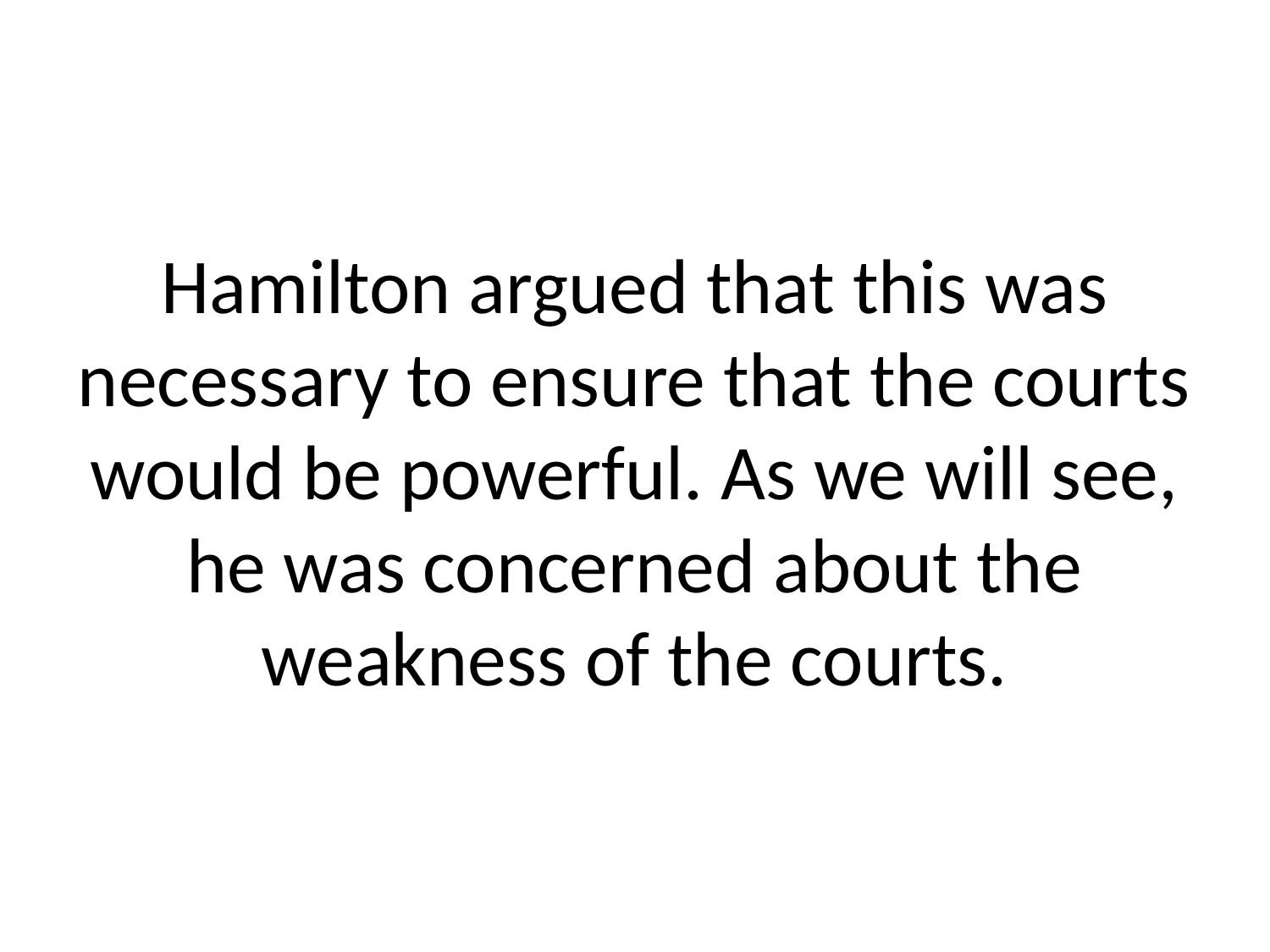

# Hamilton argued that this was necessary to ensure that the courts would be powerful. As we will see, he was concerned about the weakness of the courts.